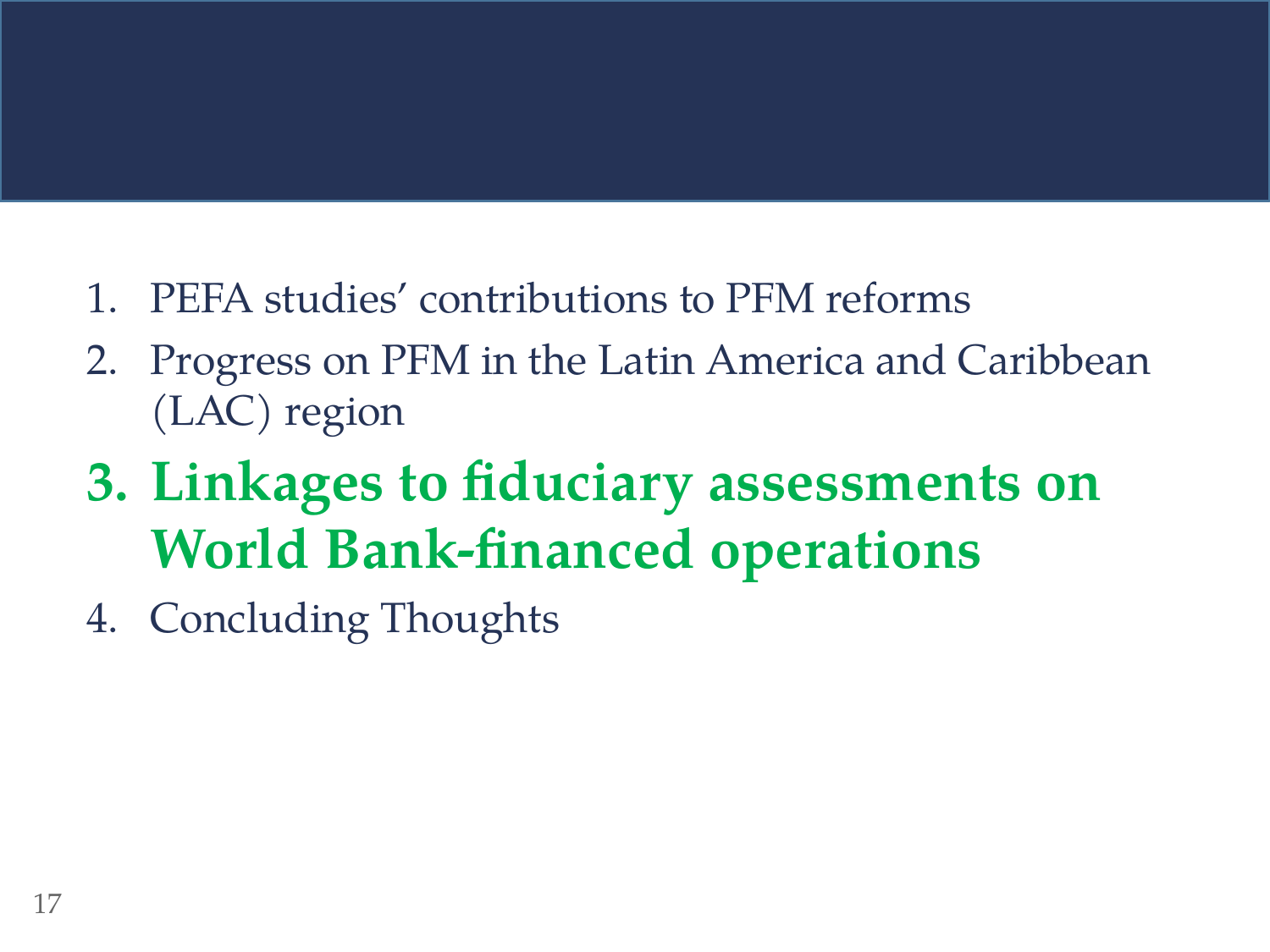

PEFA studies’ contributions to PFM reforms
Progress on PFM in the Latin America and Caribbean (LAC) region
Linkages to fiduciary assessments on World Bank-financed operations
Concluding Thoughts
17